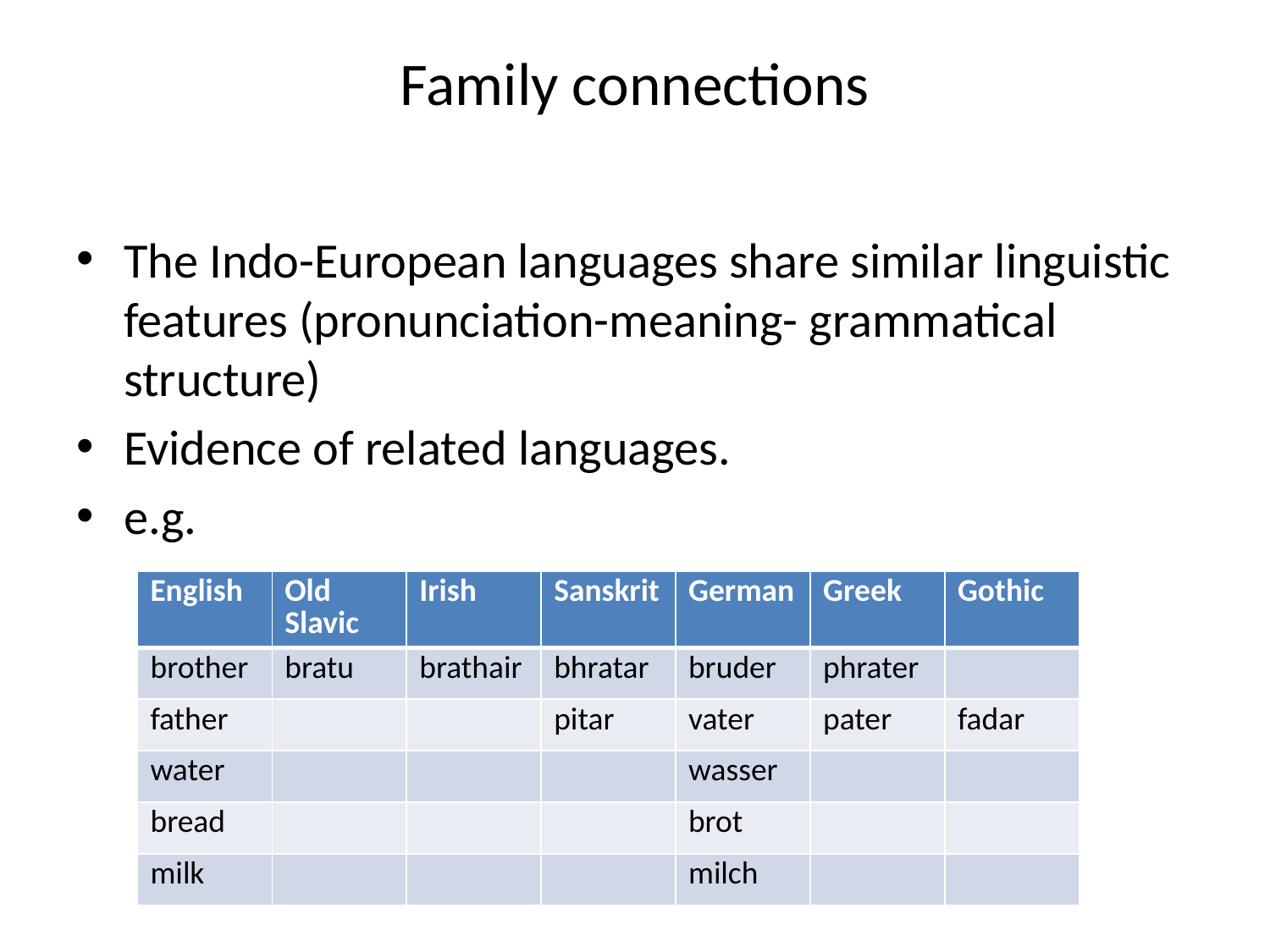

# Family connections
The Indo-European languages share similar linguistic features (pronunciation-meaning- grammatical structure)
Evidence of related languages.
e.g.

| English | Old Slavic | Irish | Sanskrit | German | Greek | Gothic |
| --- | --- | --- | --- | --- | --- | --- |
| brother | bratu | brathair | bhratar | bruder | phrater |  |
| father |  |  | pitar | vater | pater | fadar |
| water |  |  |  | wasser |  |  |
| bread |  |  |  | brot |  |  |
| milk |  |  |  | milch |  |  |